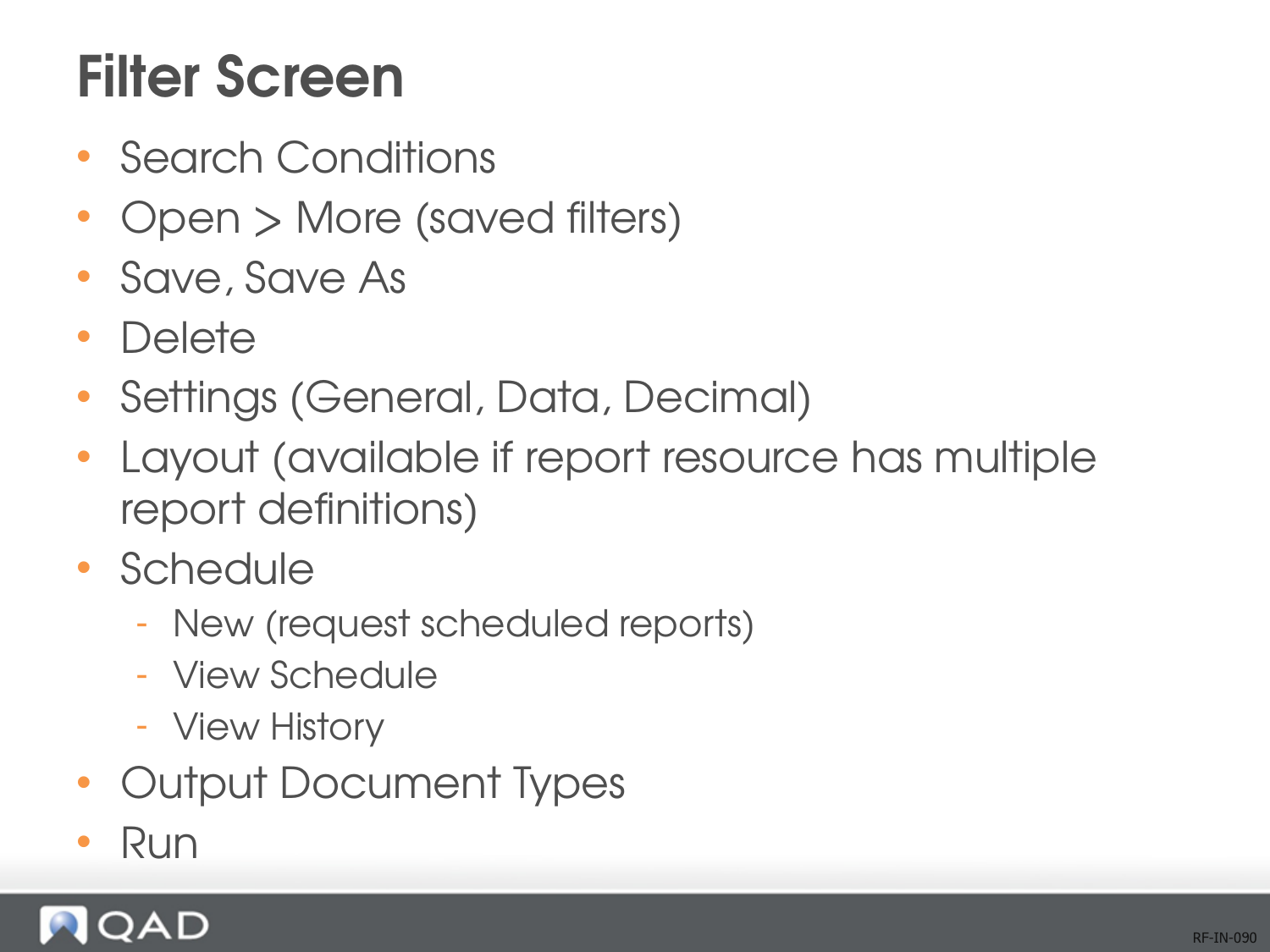

# Filter Screen
Search Conditions
Open > More (saved filters)
Save, Save As
Delete
Settings (General, Data, Decimal)
Layout (available if report resource has multiple report definitions)
Schedule
New (request scheduled reports)
View Schedule
View History
Output Document Types
Run
RF-IN-090